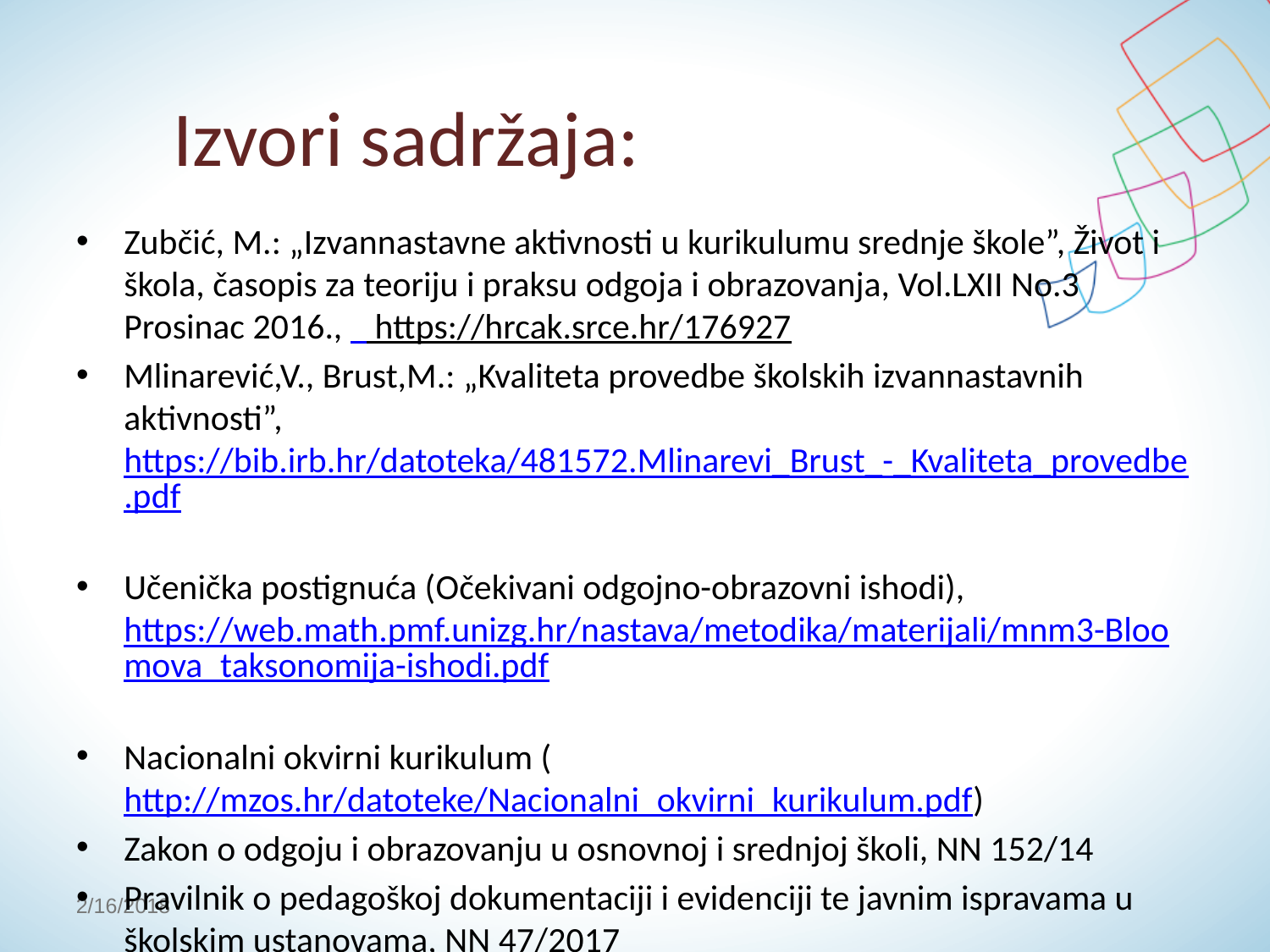

# Izvori sadržaja:
Zubčić, M.: „Izvannastavne aktivnosti u kurikulumu srednje škole”, Život i škola, časopis za teoriju i praksu odgoja i obrazovanja, Vol.LXII No.3 Prosinac 2016.,    https://hrcak.srce.hr/176927
Mlinarević,V., Brust,M.: „Kvaliteta provedbe školskih izvannastavnih aktivnosti”, https://bib.irb.hr/datoteka/481572.Mlinarevi_Brust_-_Kvaliteta_provedbe.pdf
Učenička postignuća (Očekivani odgojno-obrazovni ishodi), https://web.math.pmf.unizg.hr/nastava/metodika/materijali/mnm3-Bloomova_taksonomija-ishodi.pdf
Nacionalni okvirni kurikulum (http://mzos.hr/datoteke/Nacionalni_okvirni_kurikulum.pdf)
Zakon o odgoju i obrazovanju u osnovnoj i srednjoj školi, NN 152/14
Pravilnik o pedagoškoj dokumentaciji i evidenciji te javnim ispravama u školskim ustanovama, NN 47/2017